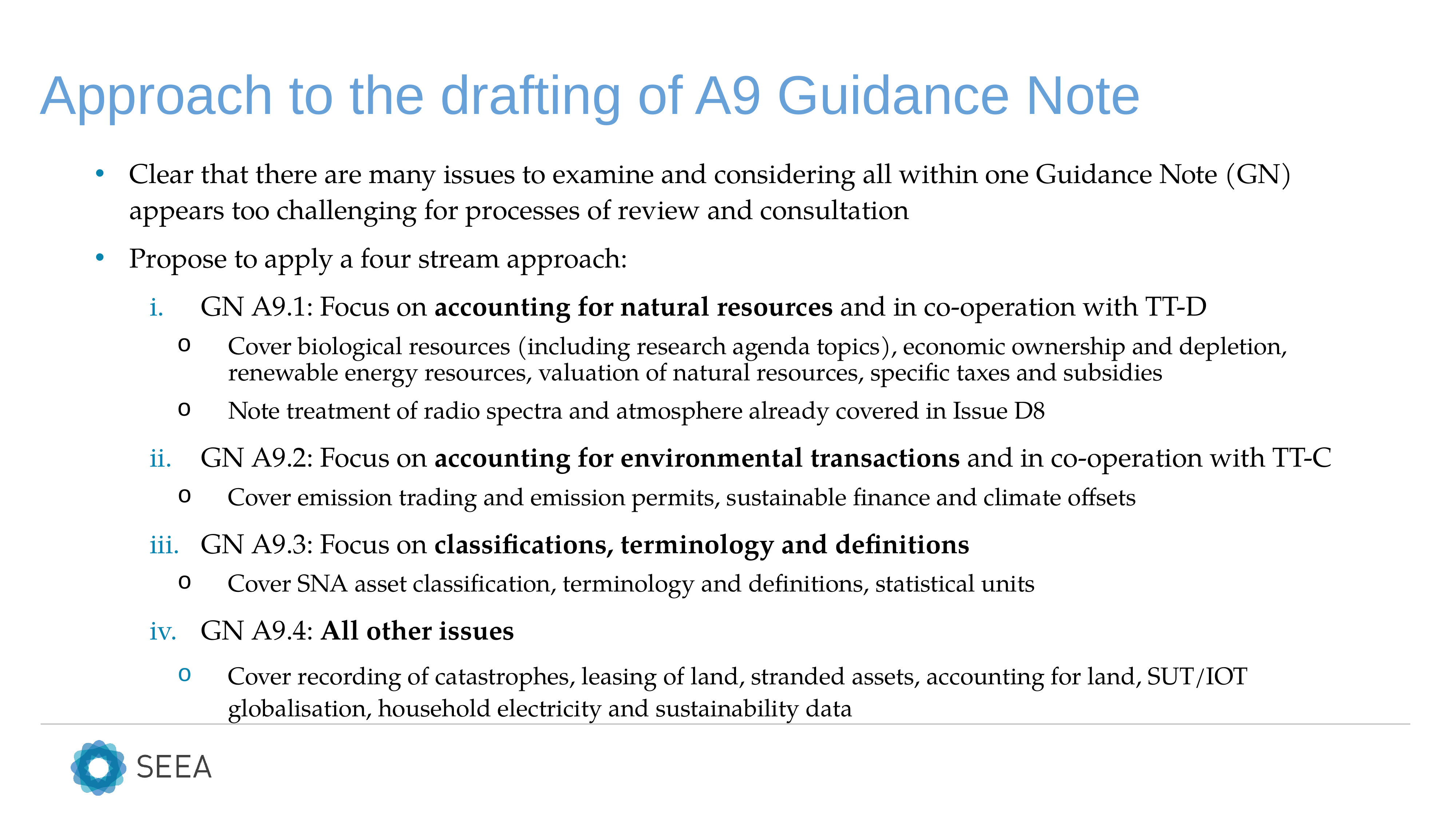

# Approach to the drafting of A9 Guidance Note
Clear that there are many issues to examine and considering all within one Guidance Note (GN) appears too challenging for processes of review and consultation
Propose to apply a four stream approach:
GN A9.1: Focus on accounting for natural resources and in co-operation with TT-D
Cover biological resources (including research agenda topics), economic ownership and depletion, renewable energy resources, valuation of natural resources, specific taxes and subsidies
Note treatment of radio spectra and atmosphere already covered in Issue D8
GN A9.2: Focus on accounting for environmental transactions and in co-operation with TT-C
Cover emission trading and emission permits, sustainable finance and climate offsets
GN A9.3: Focus on classifications, terminology and definitions
Cover SNA asset classification, terminology and definitions, statistical units
GN A9.4: All other issues
Cover recording of catastrophes, leasing of land, stranded assets, accounting for land, SUT/IOT globalisation, household electricity and sustainability data